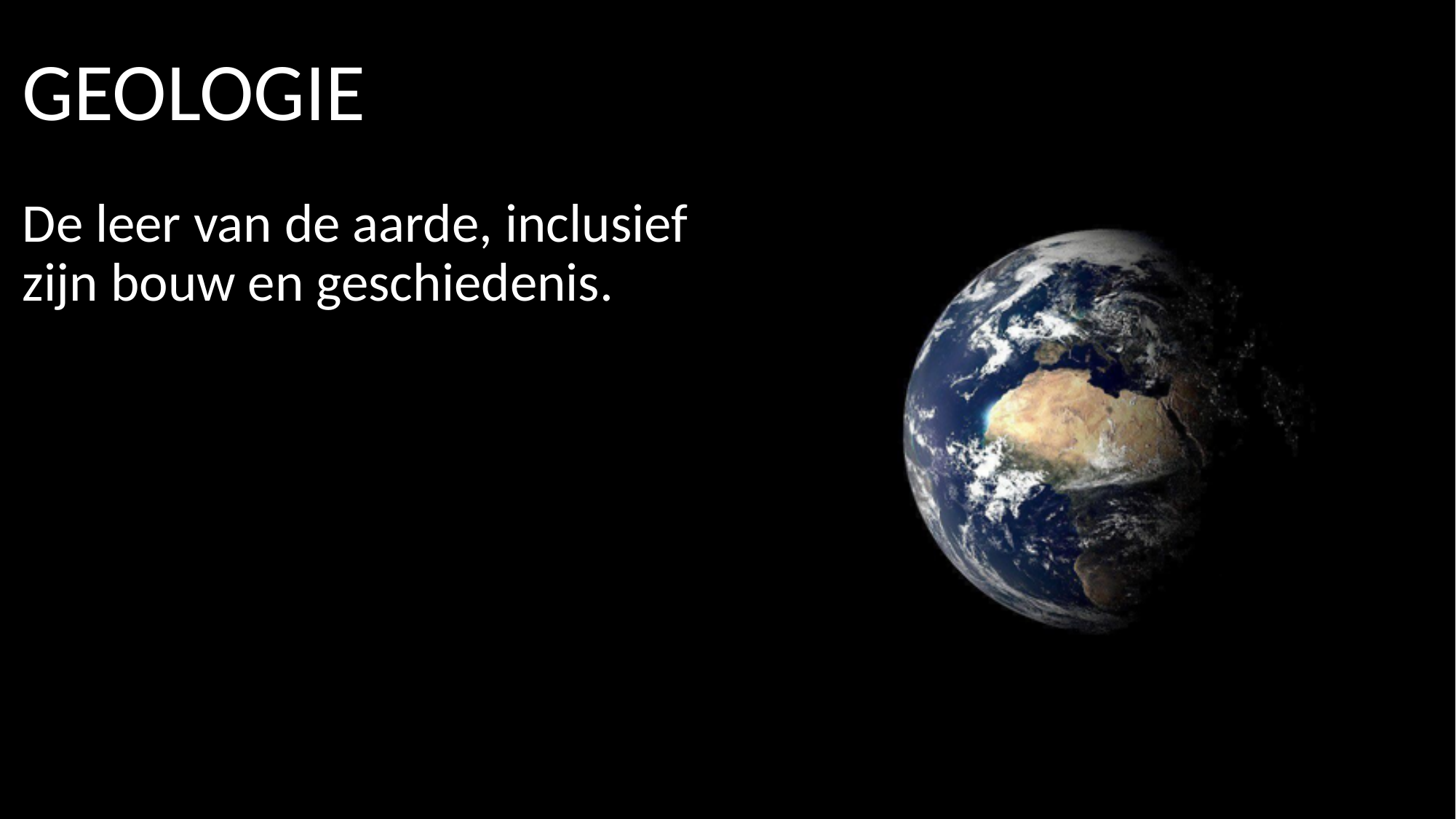

# GEOLOGIE
De leer van de aarde, inclusief zijn bouw en geschiedenis.